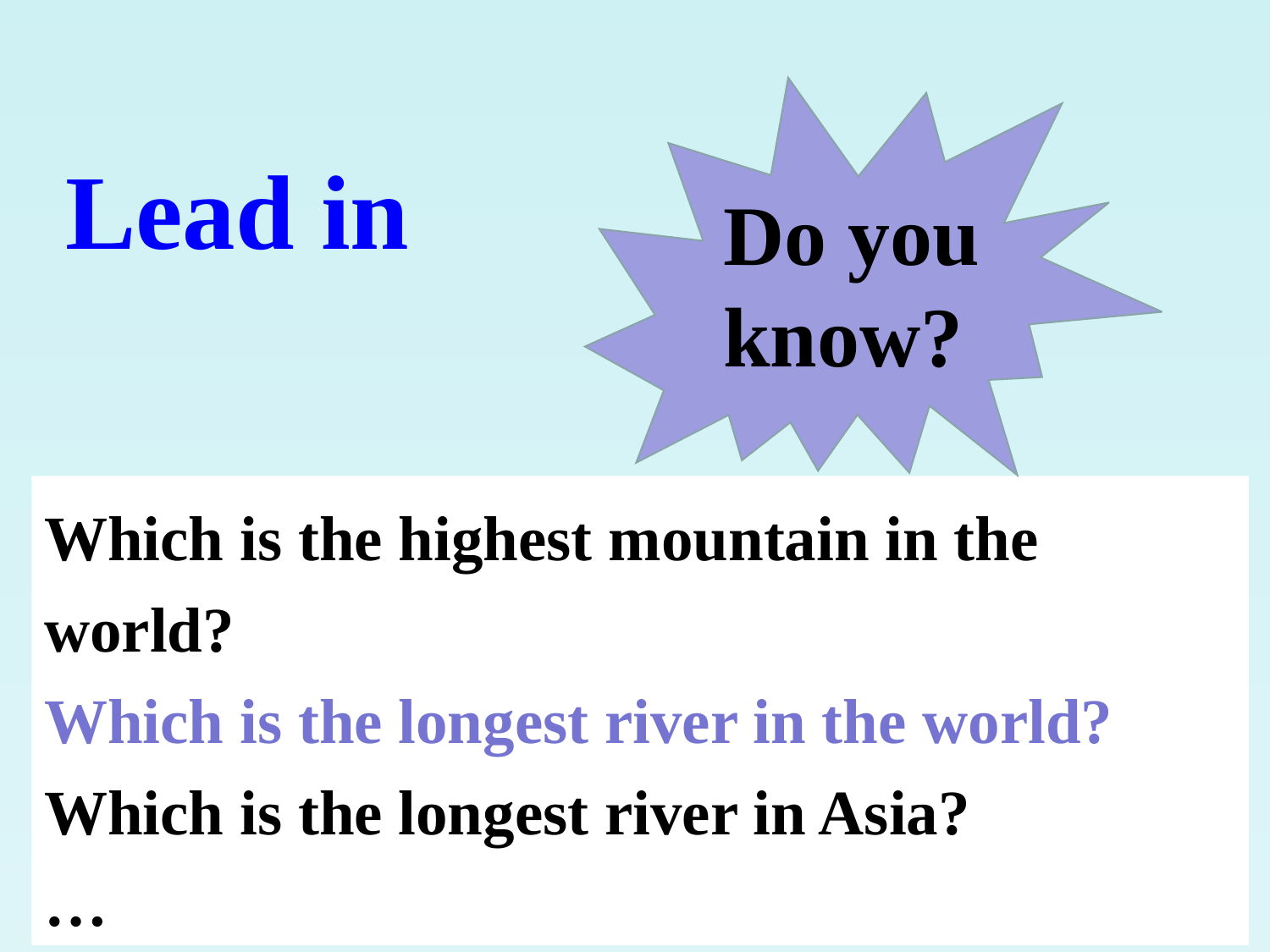

Lead in
Do you know?
Which is the highest mountain in the world?
Which is the longest river in the world?
Which is the longest river in Asia?
…